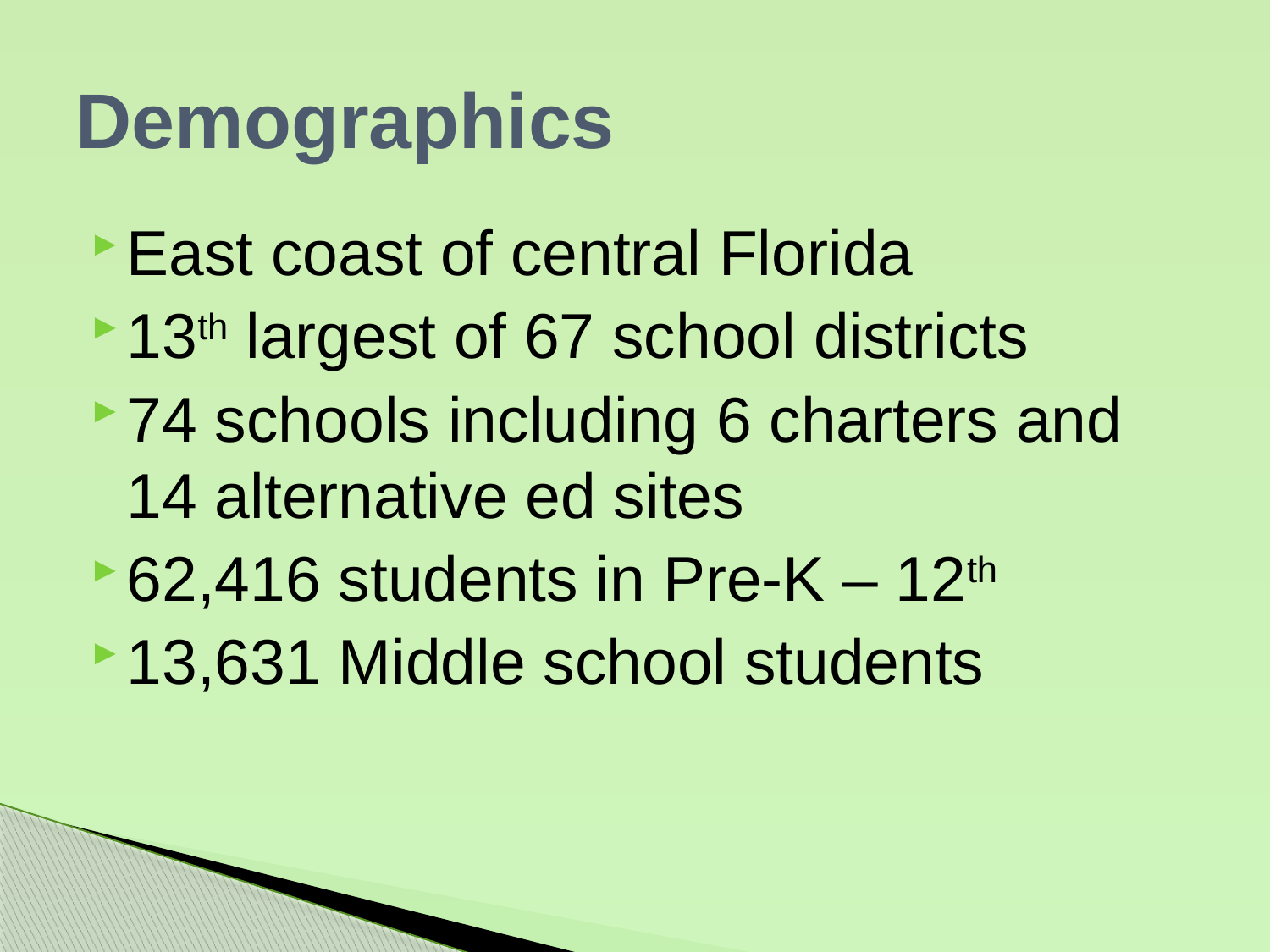

# Demographics
East coast of central Florida
13th largest of 67 school districts
74 schools including 6 charters and 14 alternative ed sites
62,416 students in Pre-K – 12th
13,631 Middle school students